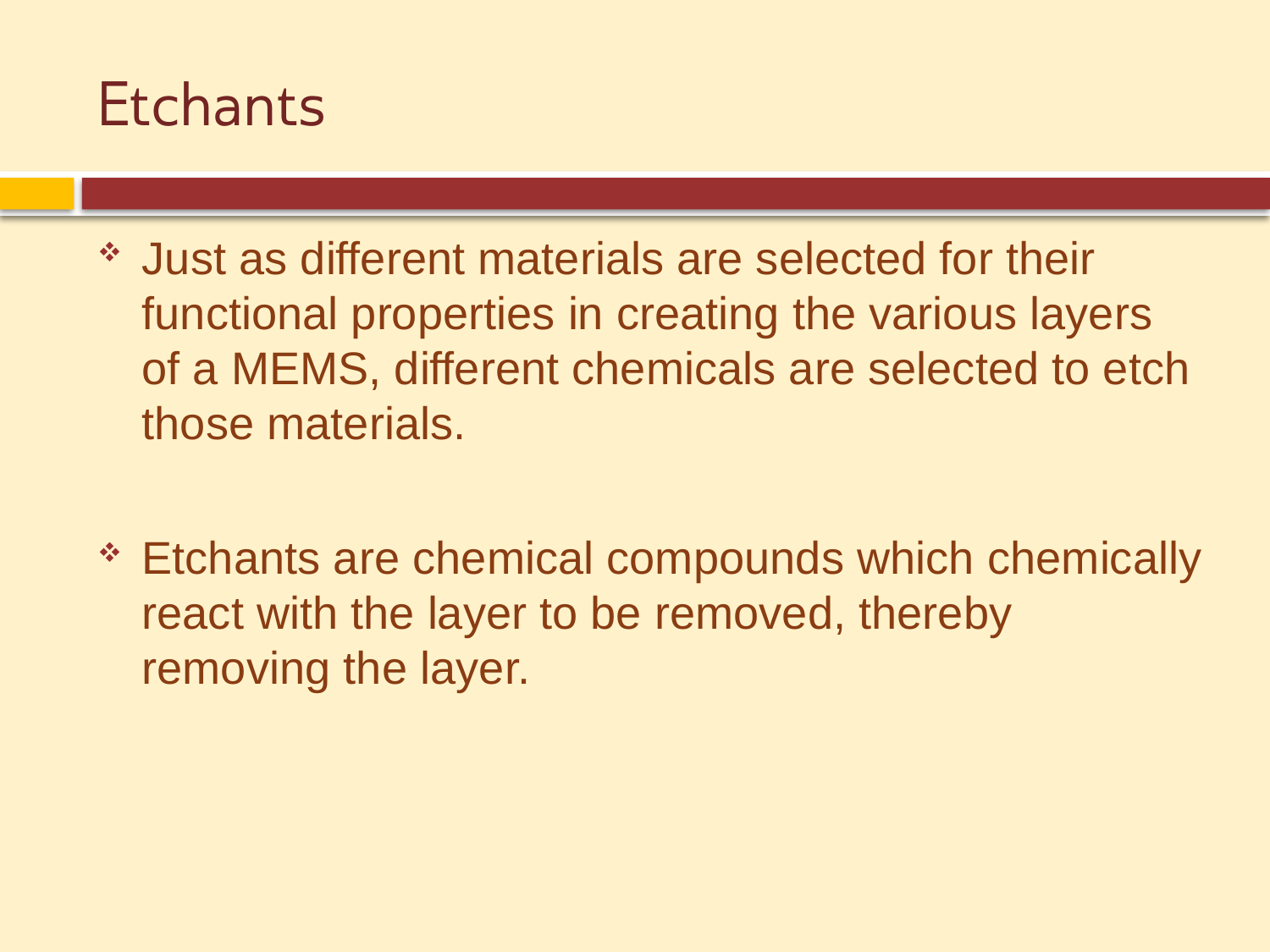

# Etchants
Just as different materials are selected for their functional properties in creating the various layers of a MEMS, different chemicals are selected to etch those materials.

Etchants are chemical compounds which chemically react with the layer to be removed, thereby removing the layer.